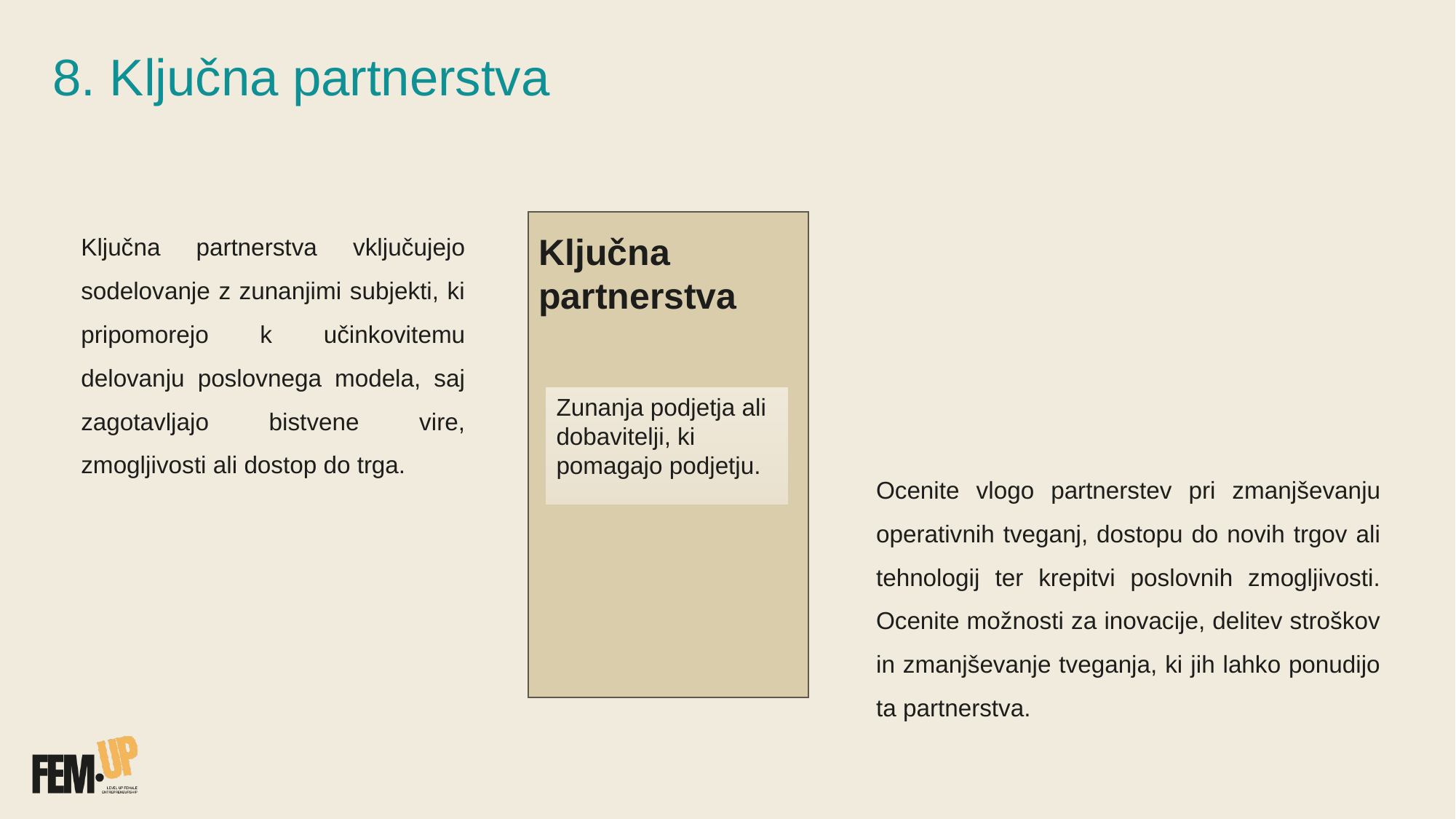

# 8. Ključna partnerstva
Ključna partnerstva vključujejo sodelovanje z zunanjimi subjekti, ki pripomorejo k učinkovitemu delovanju poslovnega modela, saj zagotavljajo bistvene vire, zmogljivosti ali dostop do trga.

Zunanja podjetja ali dobavitelji, ki pomagajo podjetju.

Ključna partnerstva
Ocenite vlogo partnerstev pri zmanjševanju operativnih tveganj, dostopu do novih trgov ali tehnologij ter krepitvi poslovnih zmogljivosti. Ocenite možnosti za inovacije, delitev stroškov in zmanjševanje tveganja, ki jih lahko ponudijo ta partnerstva.